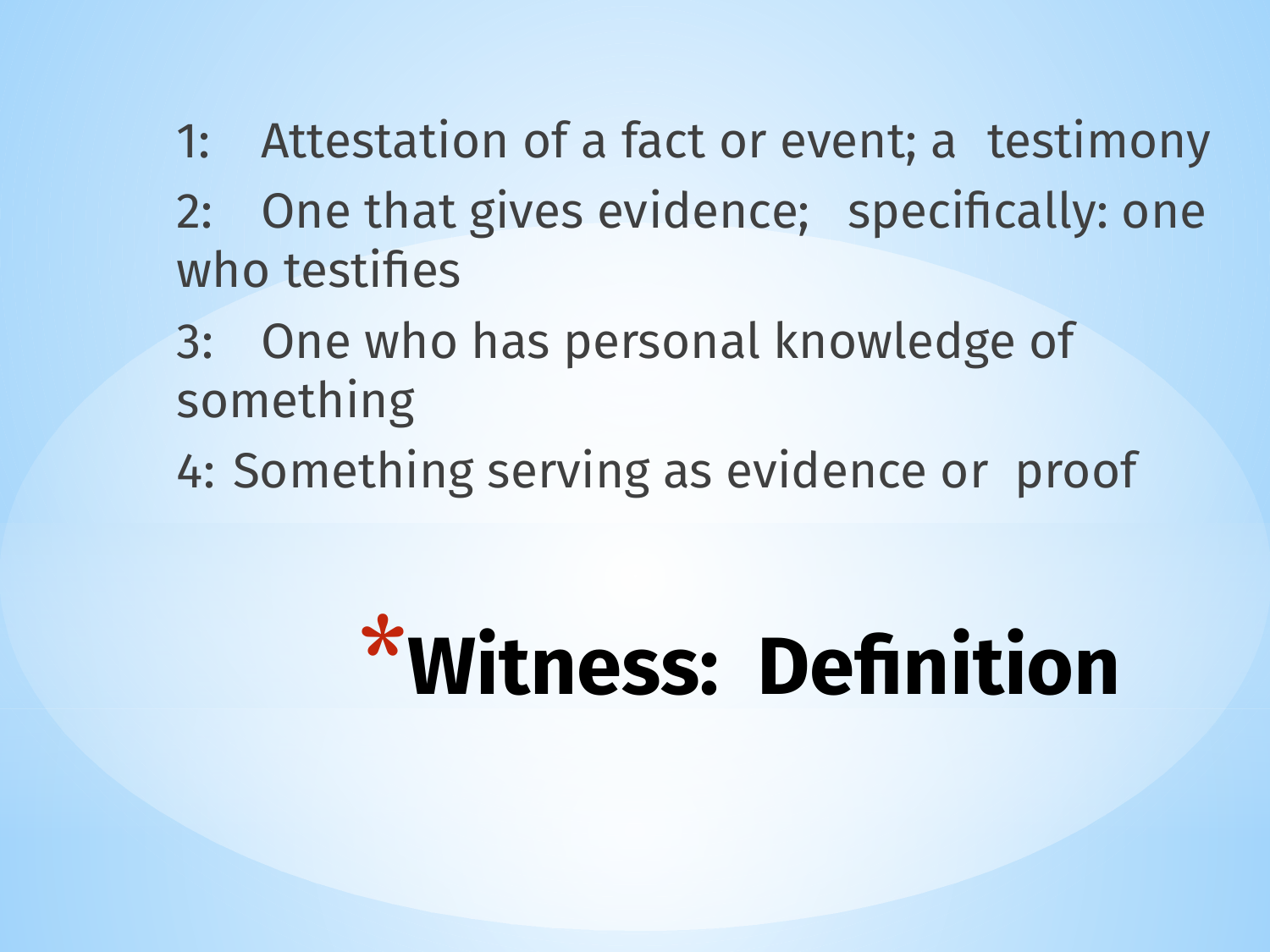

1:  	Attestation of a fact or event; a 	testimony
2:  	One that gives evidence; 	specifically: one who testifies
3:  	One who has personal knowledge of 	something
4:	Something serving as evidence or 	proof
# Witness:  Definition